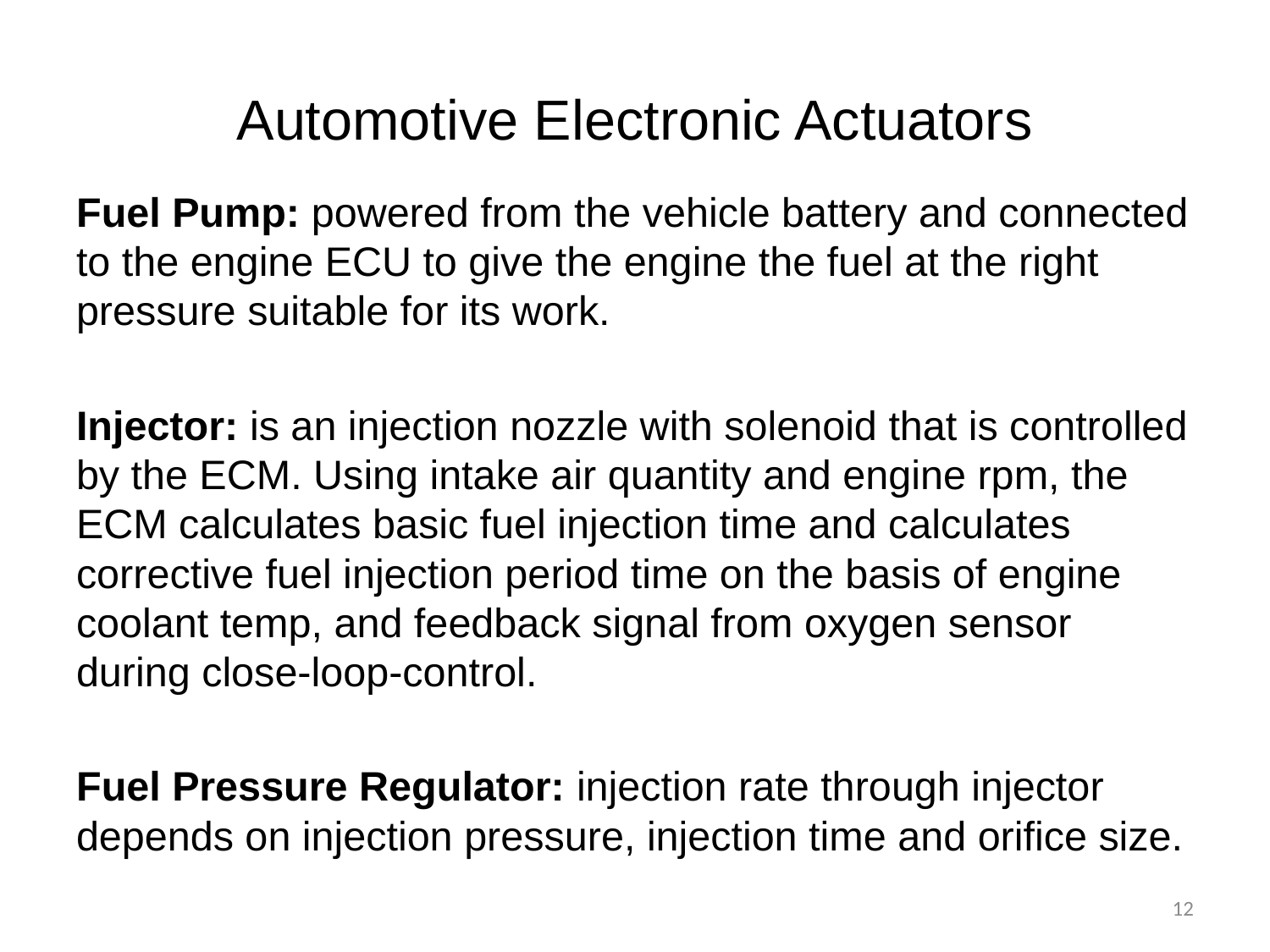

# Automotive Electronic Actuators
Fuel Pump: powered from the vehicle battery and connected to the engine ECU to give the engine the fuel at the right pressure suitable for its work.

Injector: is an injection nozzle with solenoid that is controlled by the ECM. Using intake air quantity and engine rpm, the ECM calculates basic fuel injection time and calculates corrective fuel injection period time on the basis of engine coolant temp, and feedback signal from oxygen sensor during close-loop-control.

Fuel Pressure Regulator: injection rate through injector depends on injection pressure, injection time and orifice size.
12